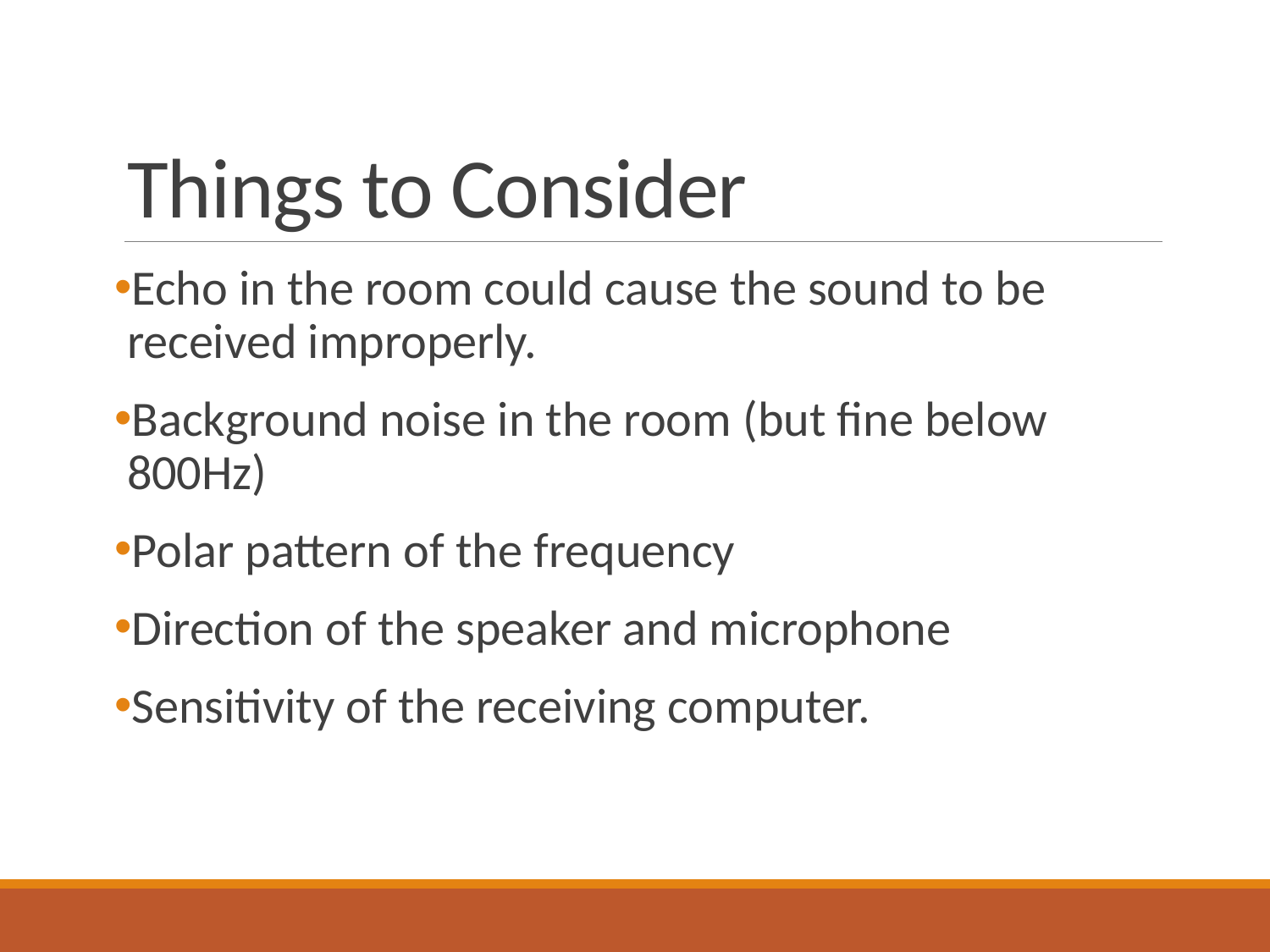

# Things to Consider
Echo in the room could cause the sound to be received improperly.
Background noise in the room (but fine below 800Hz)
Polar pattern of the frequency
Direction of the speaker and microphone
Sensitivity of the receiving computer.